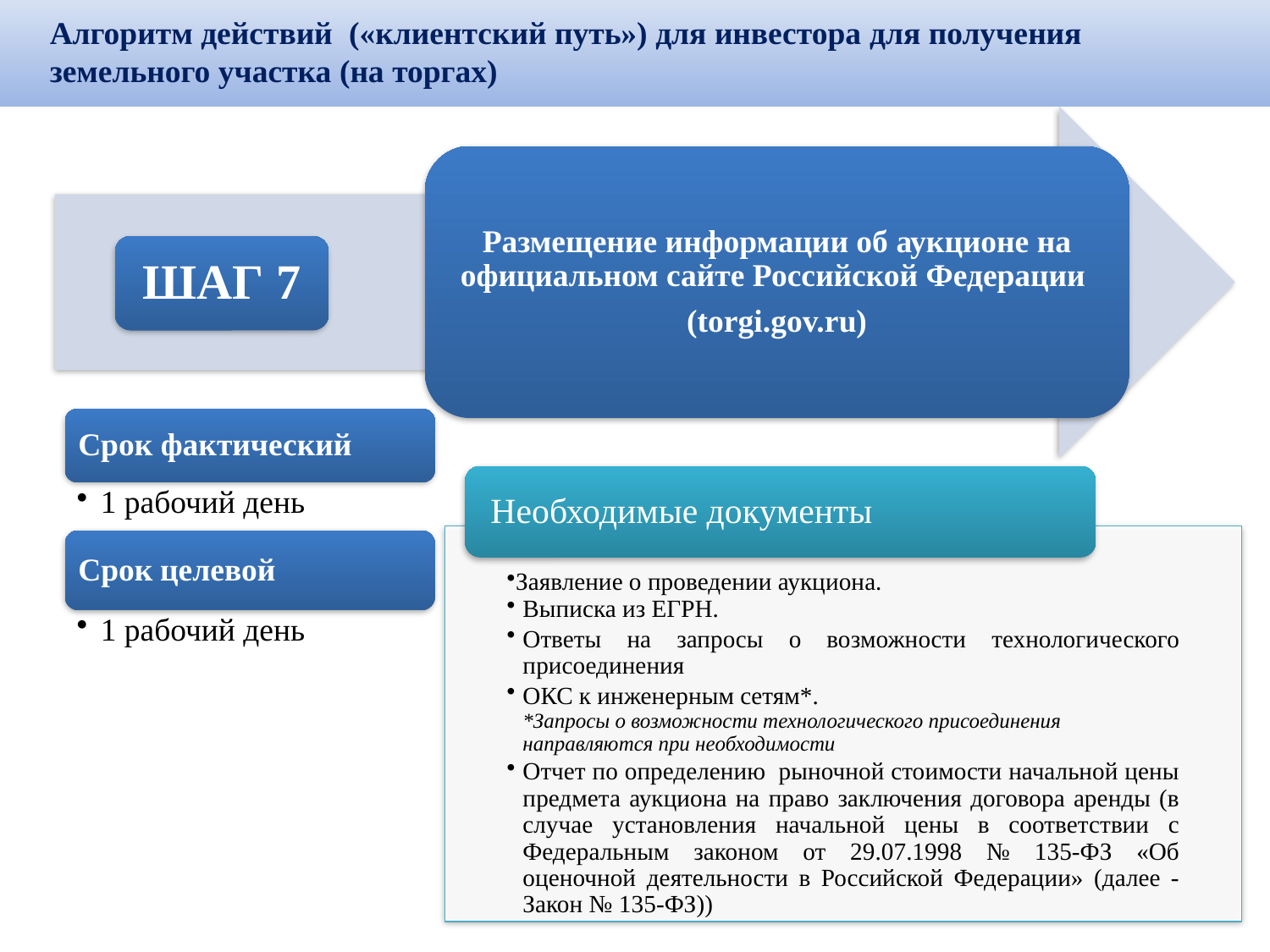

# Алгоритм действий  («клиентский путь») для инвестора для получения земельного участка (на торгах)
ШАГ 7
Размещение информации об аукционе на официальном сайте Российской Федерации
(torgi.gov.ru)
Срок фактический
1 рабочий день
Срок целевой
1 рабочий день
Заявление о проведении аукциона.
Выписка из ЕГРН.
Ответы на запросы о возможности технологического присоединения
ОКС к инженерным сетям*.
*Запросы о возможности технологического присоединения направляются при необходимости
Отчет по определению  рыночной стоимости начальной цены предмета аукциона на право заключения договора аренды (в случае установления начальной цены в соответствии с Федеральным законом от 29.07.1998 № 135-ФЗ «Об оценочной деятельности в Российской Федерации» (далее - Закон № 135-ФЗ))
Необходимые документы